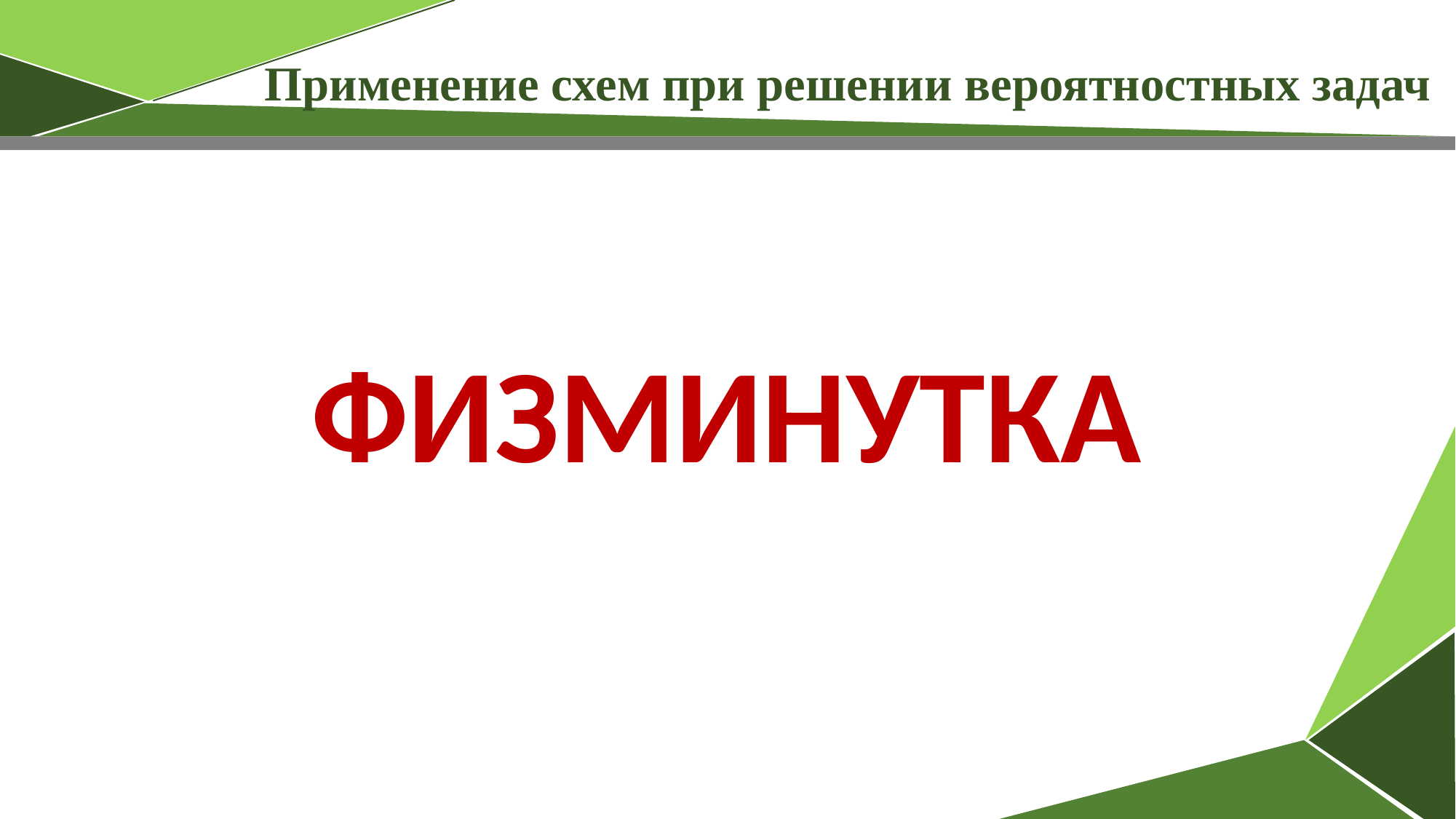

Применение схем при решении вероятностных задач

ФИЗМИНУТКА